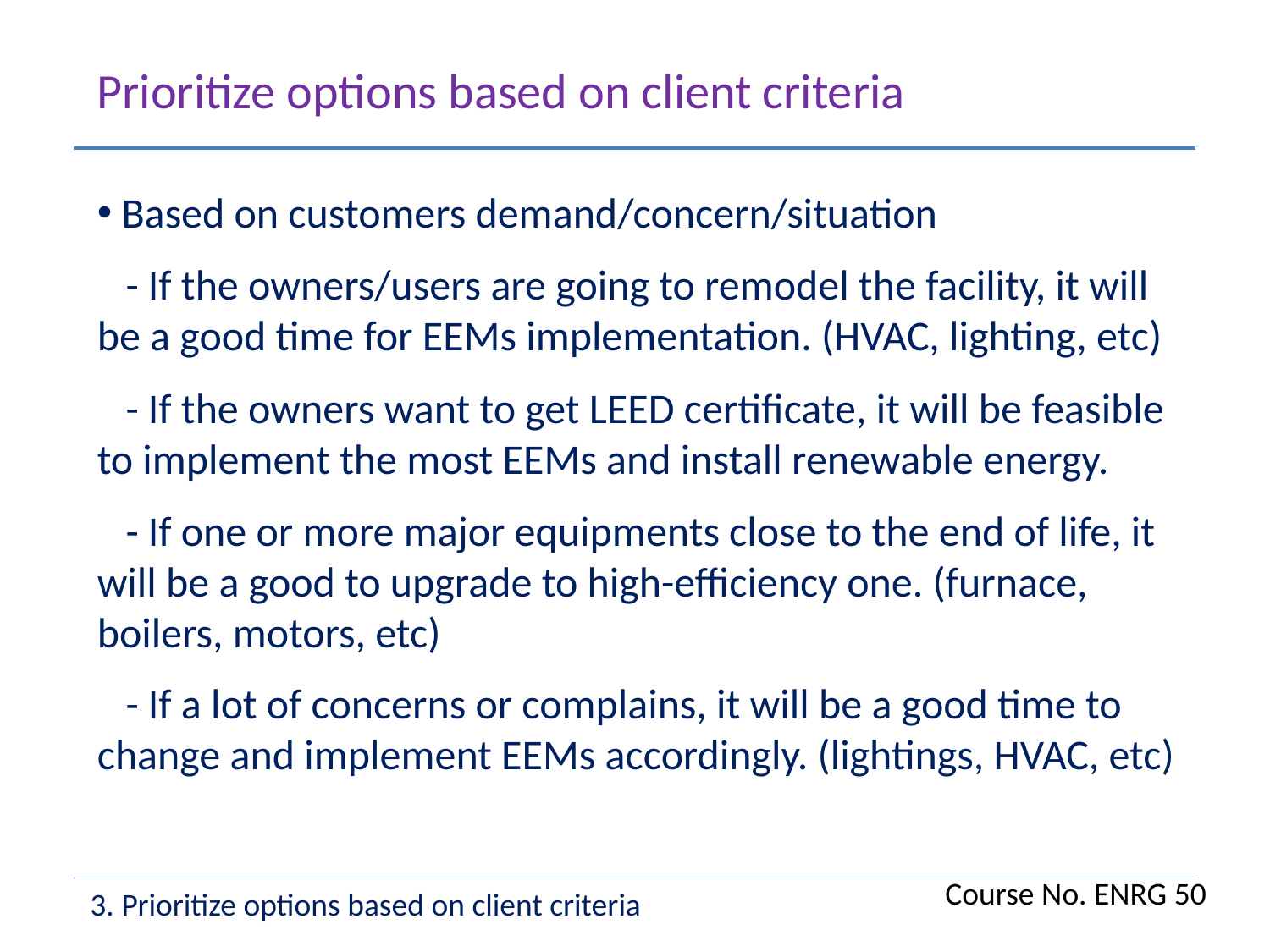

Prioritize options based on client criteria
 Based on customers demand/concern/situation
   - If the owners/users are going to remodel the facility, it will be a good time for EEMs implementation. (HVAC, lighting, etc)
   - If the owners want to get LEED certificate, it will be feasible to implement the most EEMs and install renewable energy.
   - If one or more major equipments close to the end of life, it will be a good to upgrade to high-efficiency one. (furnace, boilers, motors, etc)
   - If a lot of concerns or complains, it will be a good time to change and implement EEMs accordingly. (lightings, HVAC, etc)
Course No. ENRG 50
3. Prioritize options based on client criteria